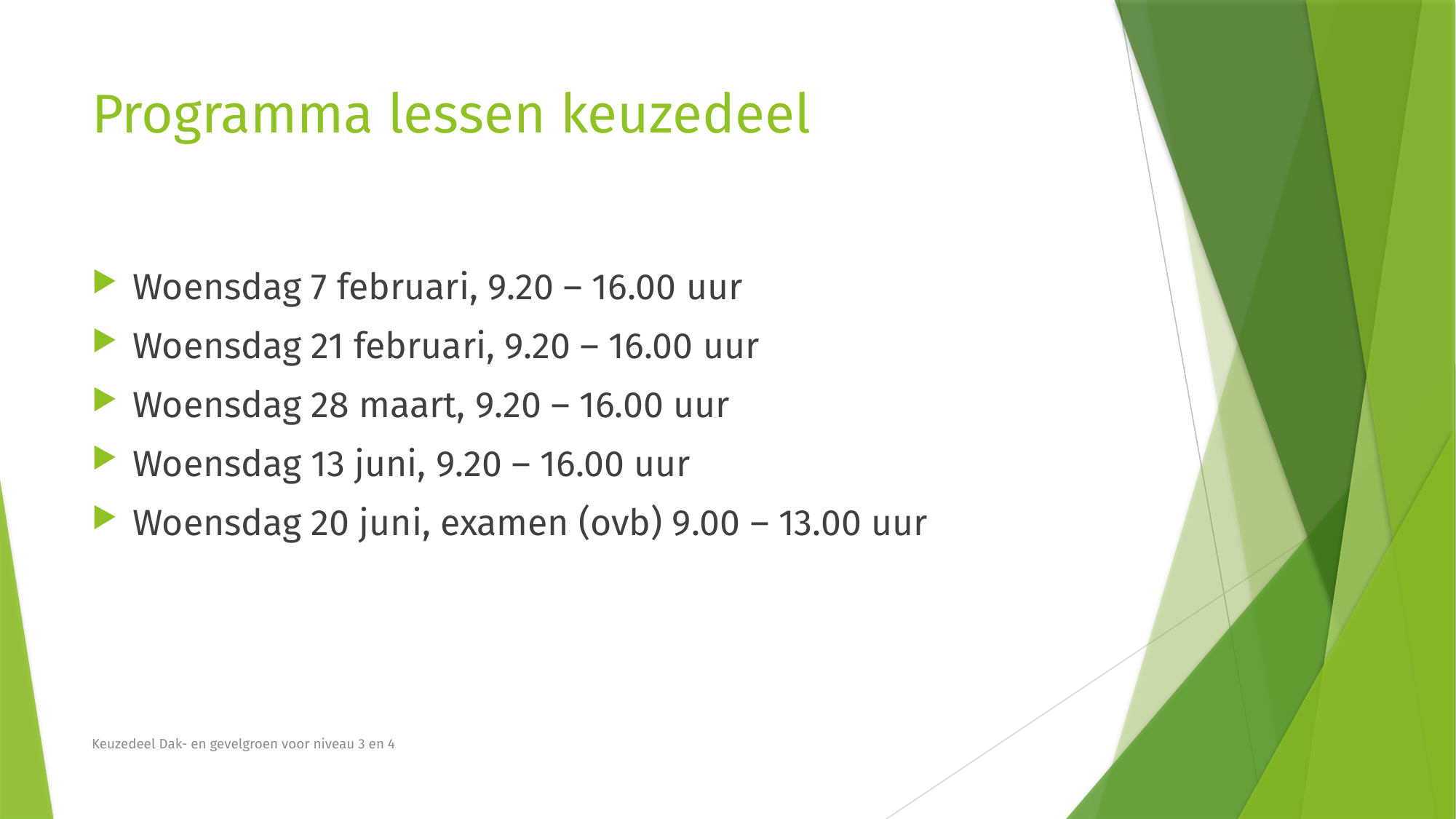

# Programma lessen keuzedeel
Woensdag 7 februari, 9.20 – 16.00 uur
Woensdag 21 februari, 9.20 – 16.00 uur
Woensdag 28 maart, 9.20 – 16.00 uur
Woensdag 13 juni, 9.20 – 16.00 uur
Woensdag 20 juni, examen (ovb) 9.00 – 13.00 uur

Keuzedeel Dak- en gevelgroen voor niveau 3 en 4